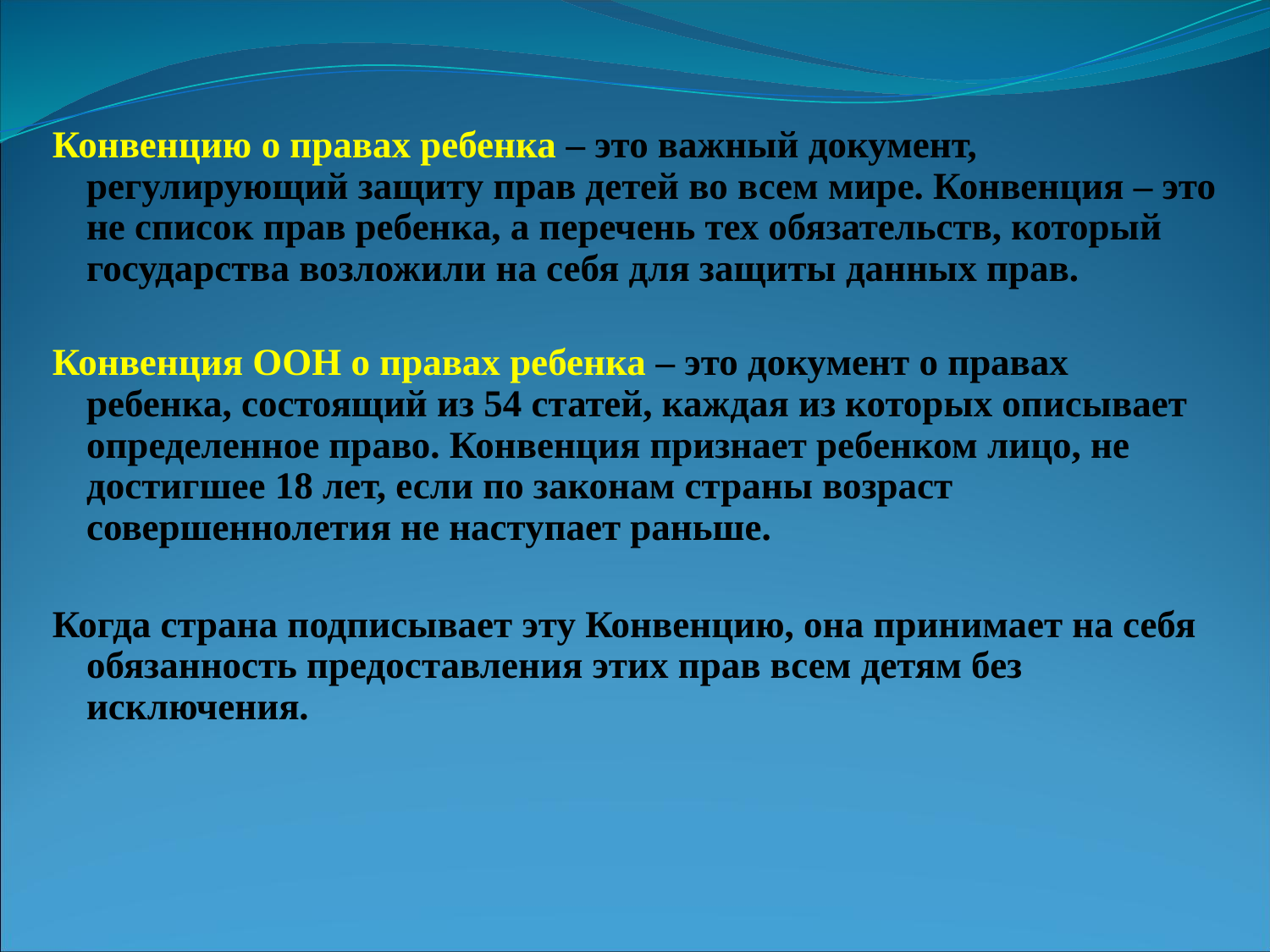

Конвенцию о правах ребенка – это важный документ, регулирующий защиту прав детей во всем мире. Конвенция – это не список прав ребенка, а перечень тех обязательств, который государства возложили на себя для защиты данных прав.
Конвенция ООН о правах ребенка – это документ о правах ребенка, состоящий из 54 статей, каждая из которых описывает определенное право. Конвенция признает ребенком лицо, не достигшее 18 лет, если по законам страны возраст совершеннолетия не наступает раньше.

Когда страна подписывает эту Конвенцию, она принимает на себя обязанность предоставления этих прав всем детям без исключения.